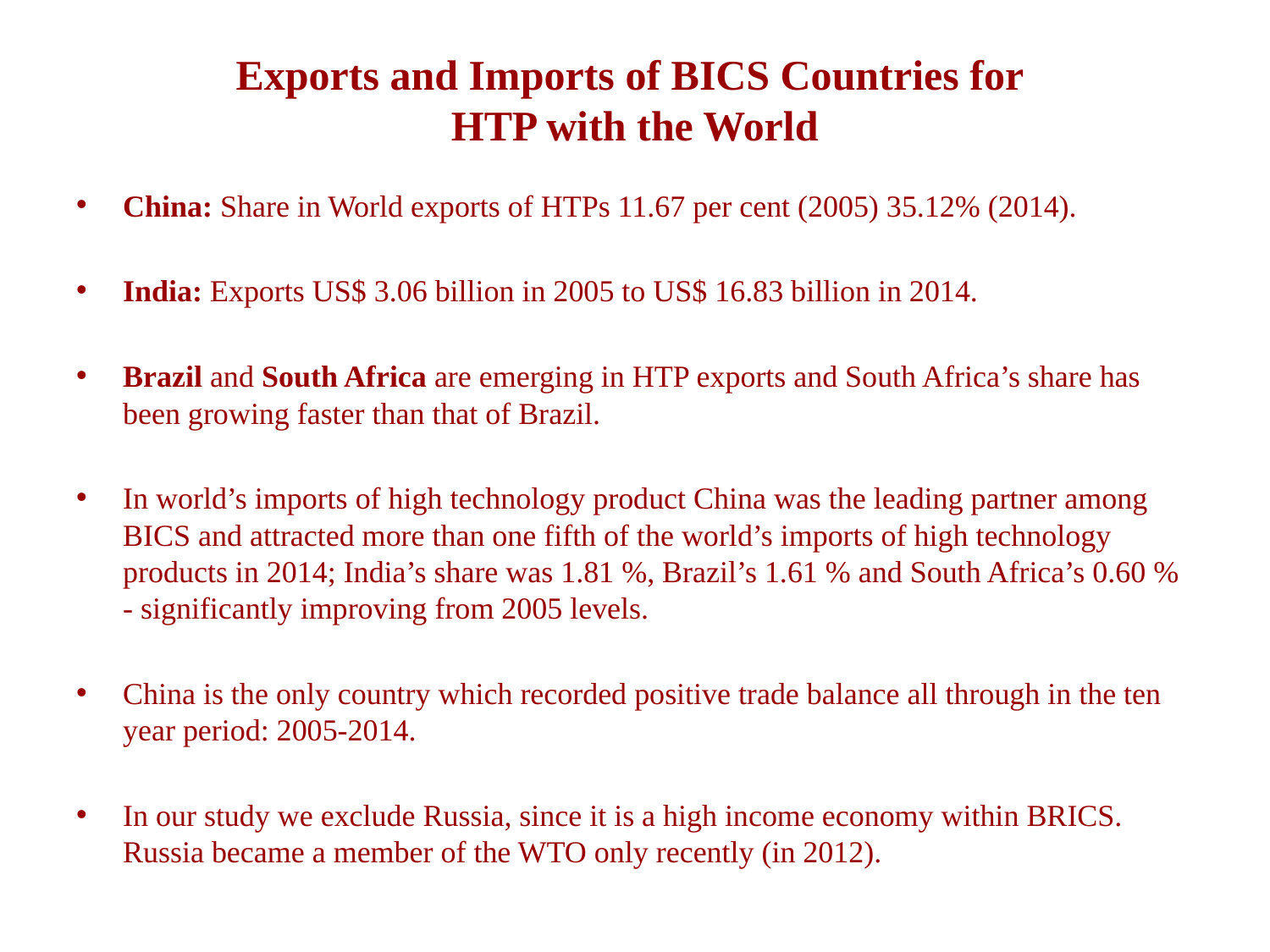

# Exports and Imports of BICS Countries for HTP with the World
China: Share in World exports of HTPs 11.67 per cent (2005) 35.12% (2014).

India: Exports US$ 3.06 billion in 2005 to US$ 16.83 billion in 2014.

Brazil and South Africa are emerging in HTP exports and South Africa’s share has been growing faster than that of Brazil.

In world’s imports of high technology product China was the leading partner among BICS and attracted more than one fifth of the world’s imports of high technology products in 2014; India’s share was 1.81 %, Brazil’s 1.61 % and South Africa’s 0.60 % - significantly improving from 2005 levels.

China is the only country which recorded positive trade balance all through in the ten year period: 2005-2014.

In our study we exclude Russia, since it is a high income economy within BRICS. Russia became a member of the WTO only recently (in 2012).